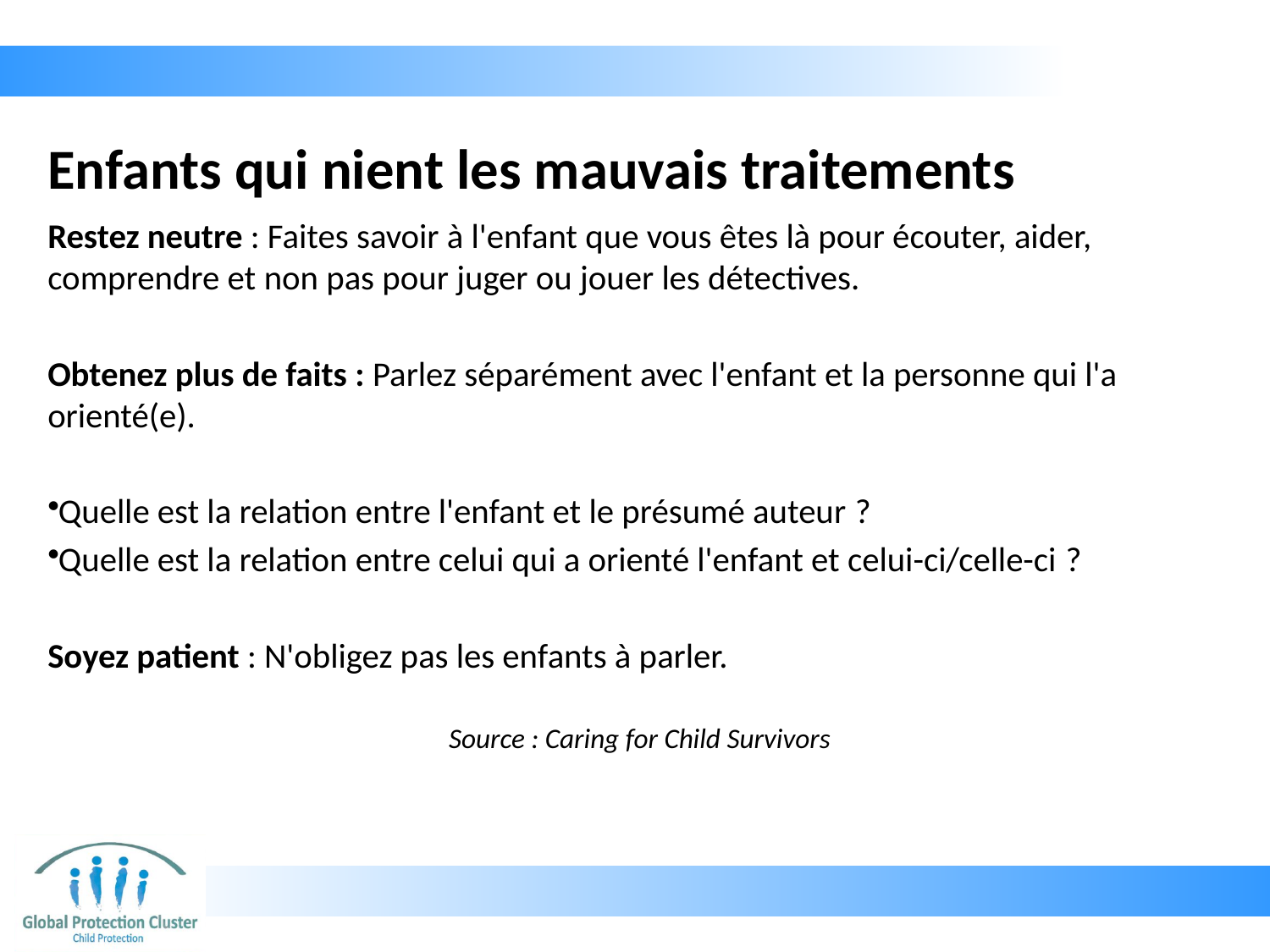

# Enfants qui nient les mauvais traitements

Restez neutre : Faites savoir à l'enfant que vous êtes là pour écouter, aider, comprendre et non pas pour juger ou jouer les détectives.

Obtenez plus de faits : Parlez séparément avec l'enfant et la personne qui l'a orienté(e).

Quelle est la relation entre l'enfant et le présumé auteur ?
Quelle est la relation entre celui qui a orienté l'enfant et celui-ci/celle-ci ?

Soyez patient : N'obligez pas les enfants à parler.

Source : Caring for Child Survivors